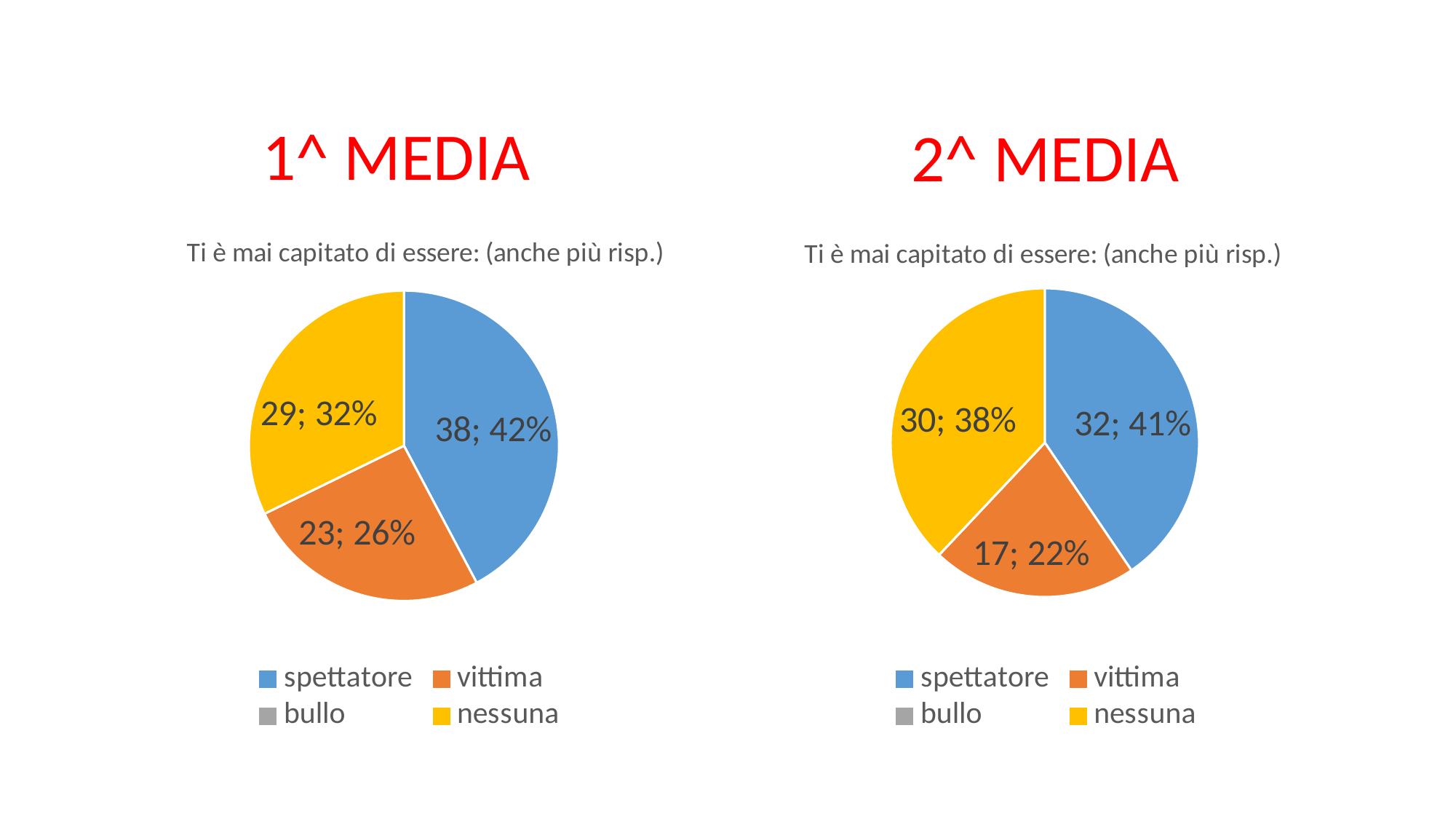

# 1^ MEDIA
2^ MEDIA

### Chart: Ti è mai capitato di essere: (anche più risp.)

| Category | 1 media |
|---|---|
| spettatore | 38.0 |
| vittima | 23.0 |
| bullo | 0.0 |
| nessuna | 29.0 |

### Chart: Ti è mai capitato di essere: (anche più risp.)

| Category | 2 media |
|---|---|
| spettatore | 32.0 |
| vittima | 17.0 |
| bullo | 0.0 |
| nessuna | 30.0 |